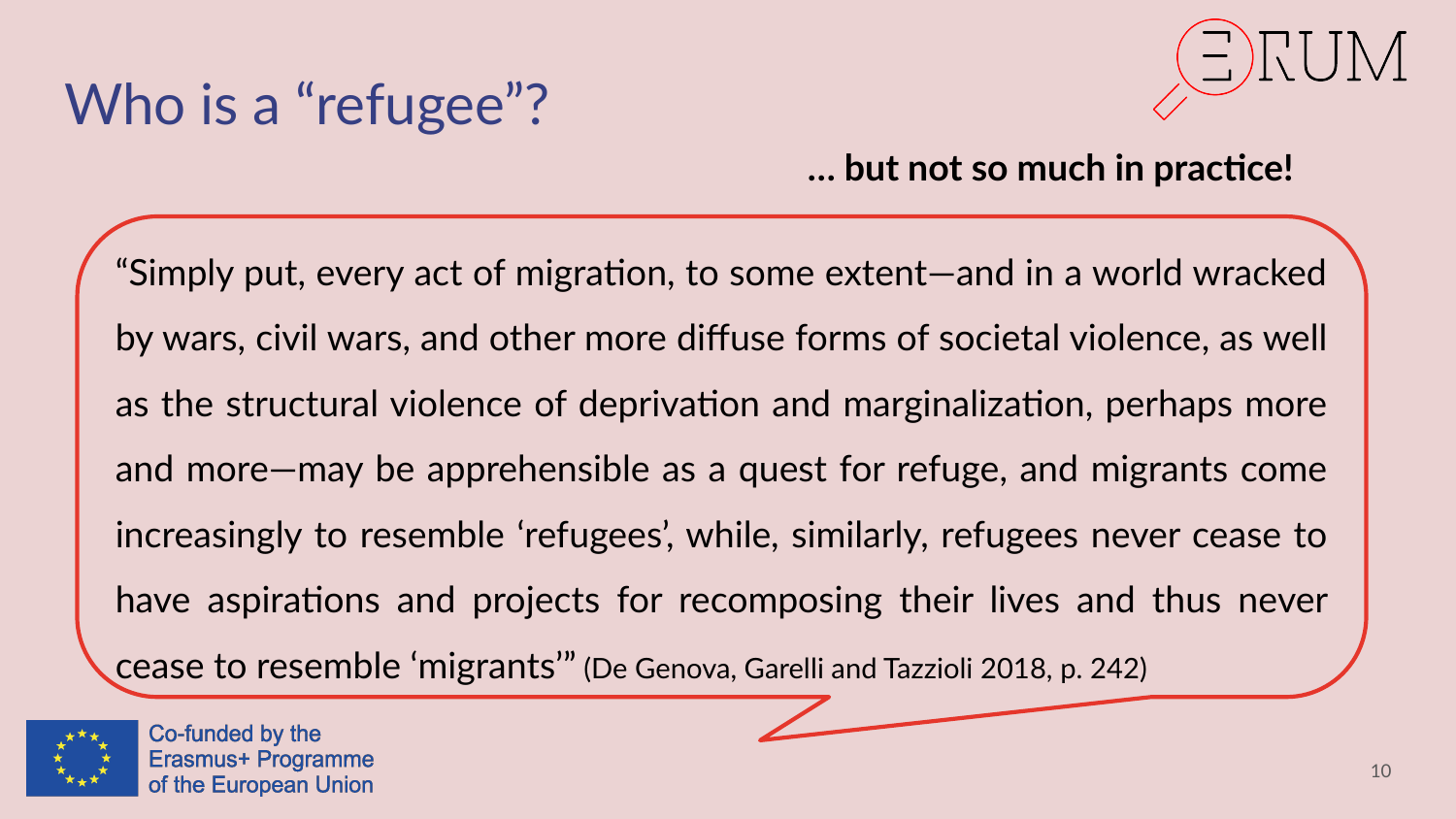

# Who is a “refugee”?
… but not so much in practice!

“Simply put, every act of migration, to some extent—and in a world wracked by wars, civil wars, and other more diffuse forms of societal violence, as well as the structural violence of deprivation and marginalization, perhaps more and more—may be apprehensible as a quest for refuge, and migrants come increasingly to resemble ‘refugees’, while, similarly, refugees never cease to have aspirations and projects for recomposing their lives and thus never cease to resemble ‘migrants’” (De Genova, Garelli and Tazzioli 2018, p. 242)
10